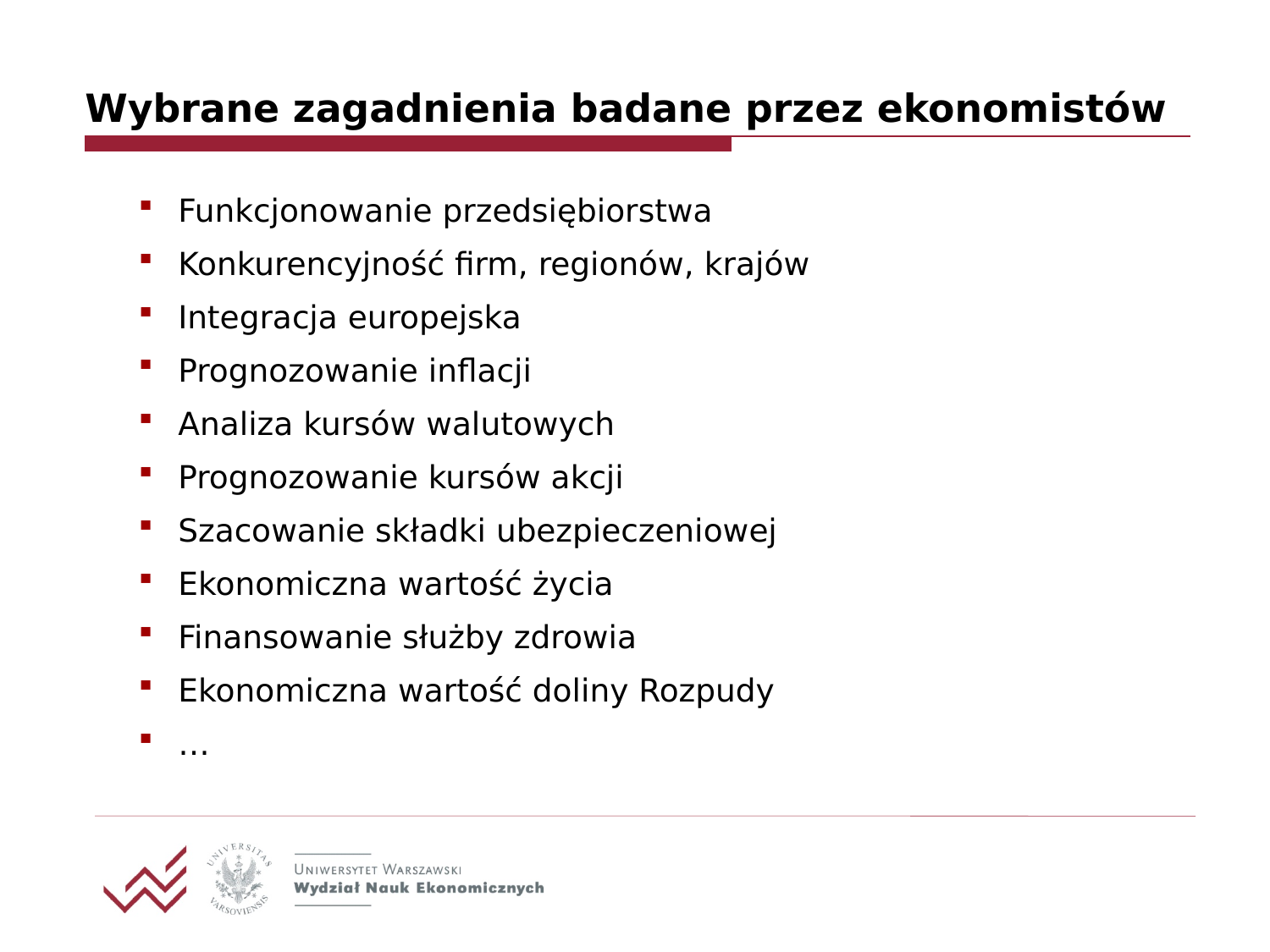

# Wybrane zagadnienia badane przez ekonomistów
Funkcjonowanie przedsiębiorstwa
Konkurencyjność firm, regionów, krajów
Integracja europejska
Prognozowanie inflacji
Analiza kursów walutowych
Prognozowanie kursów akcji
Szacowanie składki ubezpieczeniowej
Ekonomiczna wartość życia
Finansowanie służby zdrowia
Ekonomiczna wartość doliny Rozpudy
…